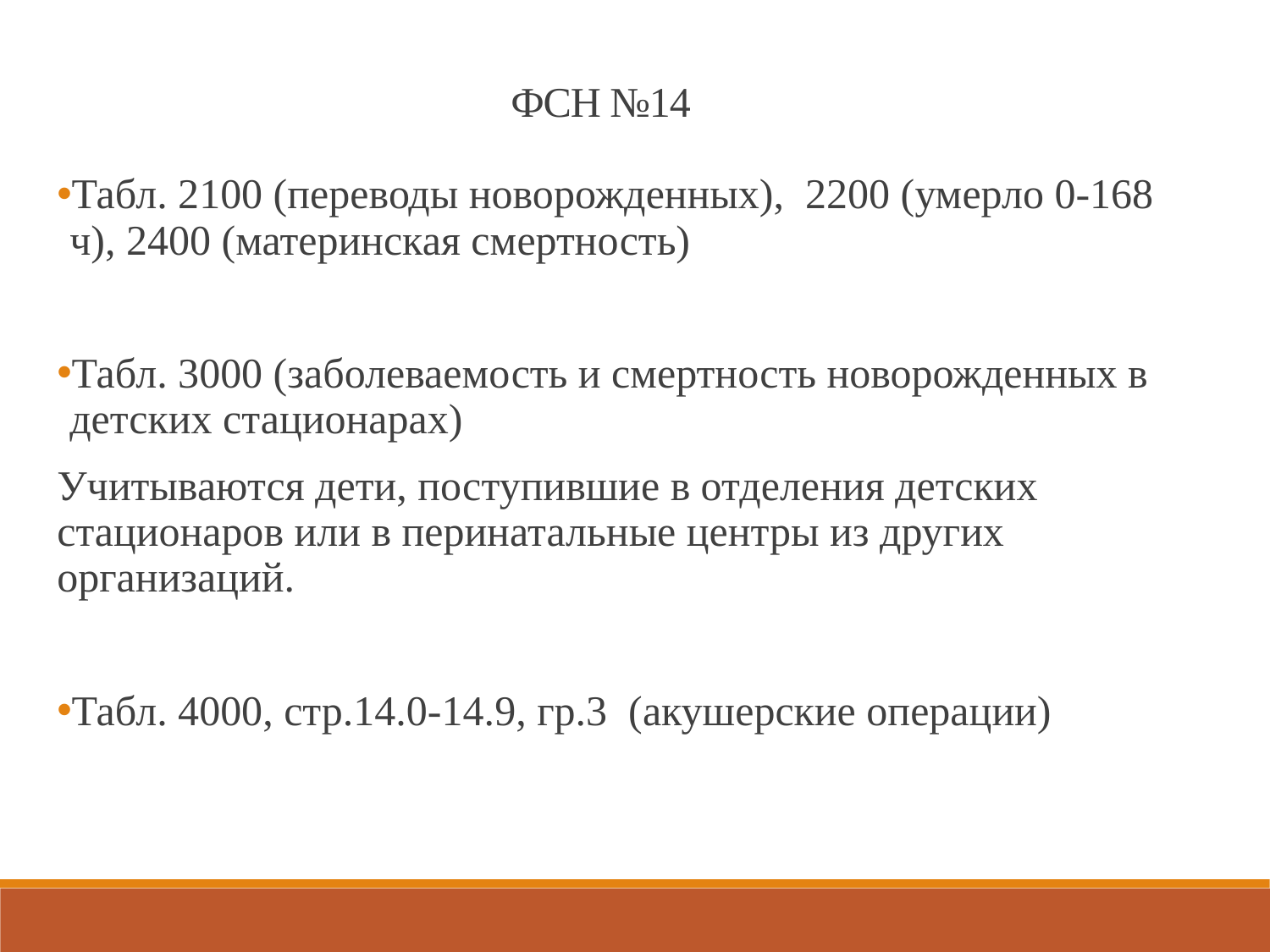

ФСН №14
Табл. 2100 (переводы новорожденных),  2200 (умерло 0-168 ч), 2400 (материнская смертность)

Табл. 3000 (заболеваемость и смертность новорожденных в детских стационарах)
Учитываются дети, поступившие в отделения детских стационаров или в перинатальные центры из других организаций.

Табл. 4000, стр.14.0-14.9, гр.3  (акушерские операции)